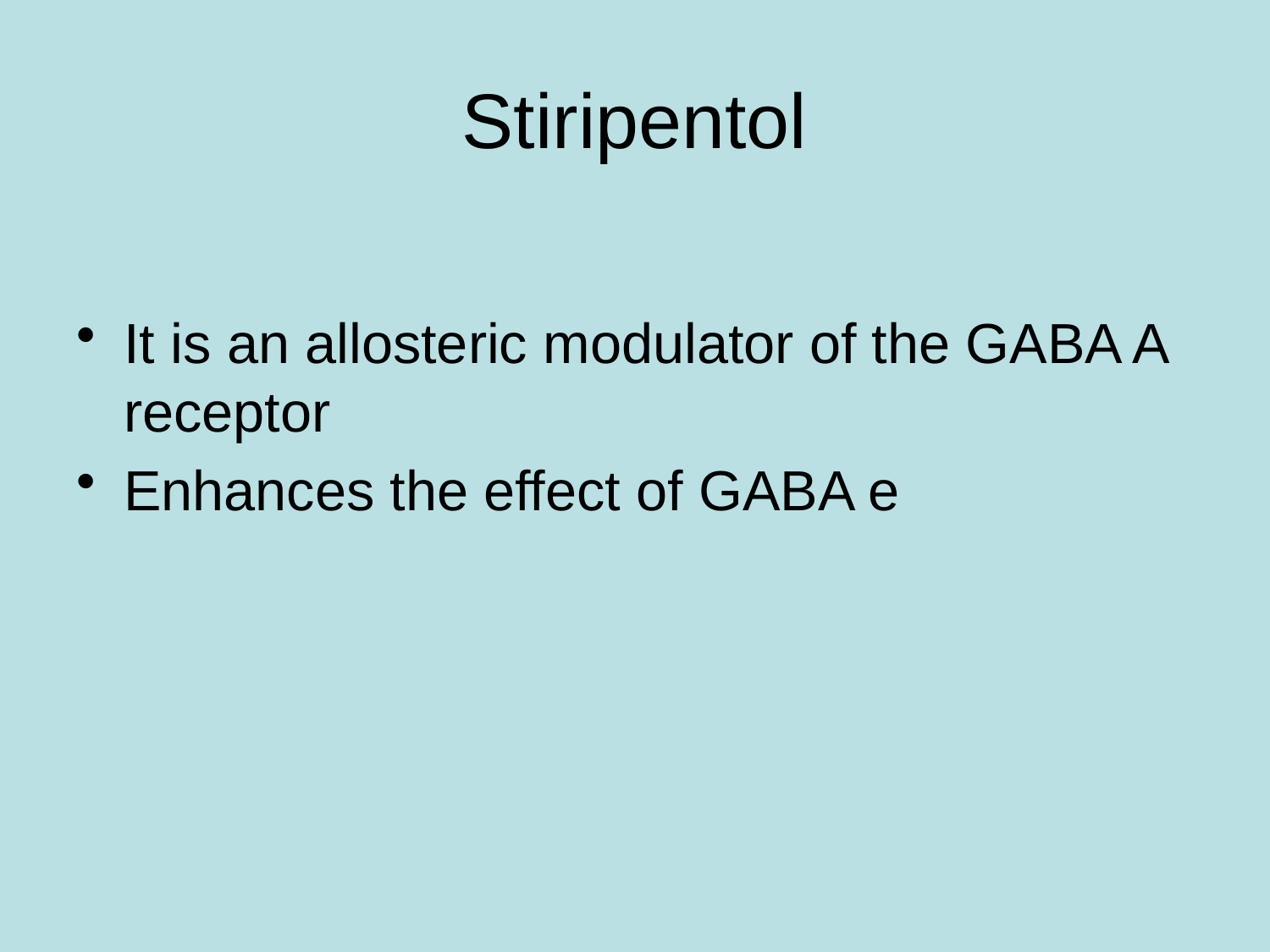

# Stiripentol

It is an allosteric modulator of the GABA A receptor
Enhances the effect of GABA e